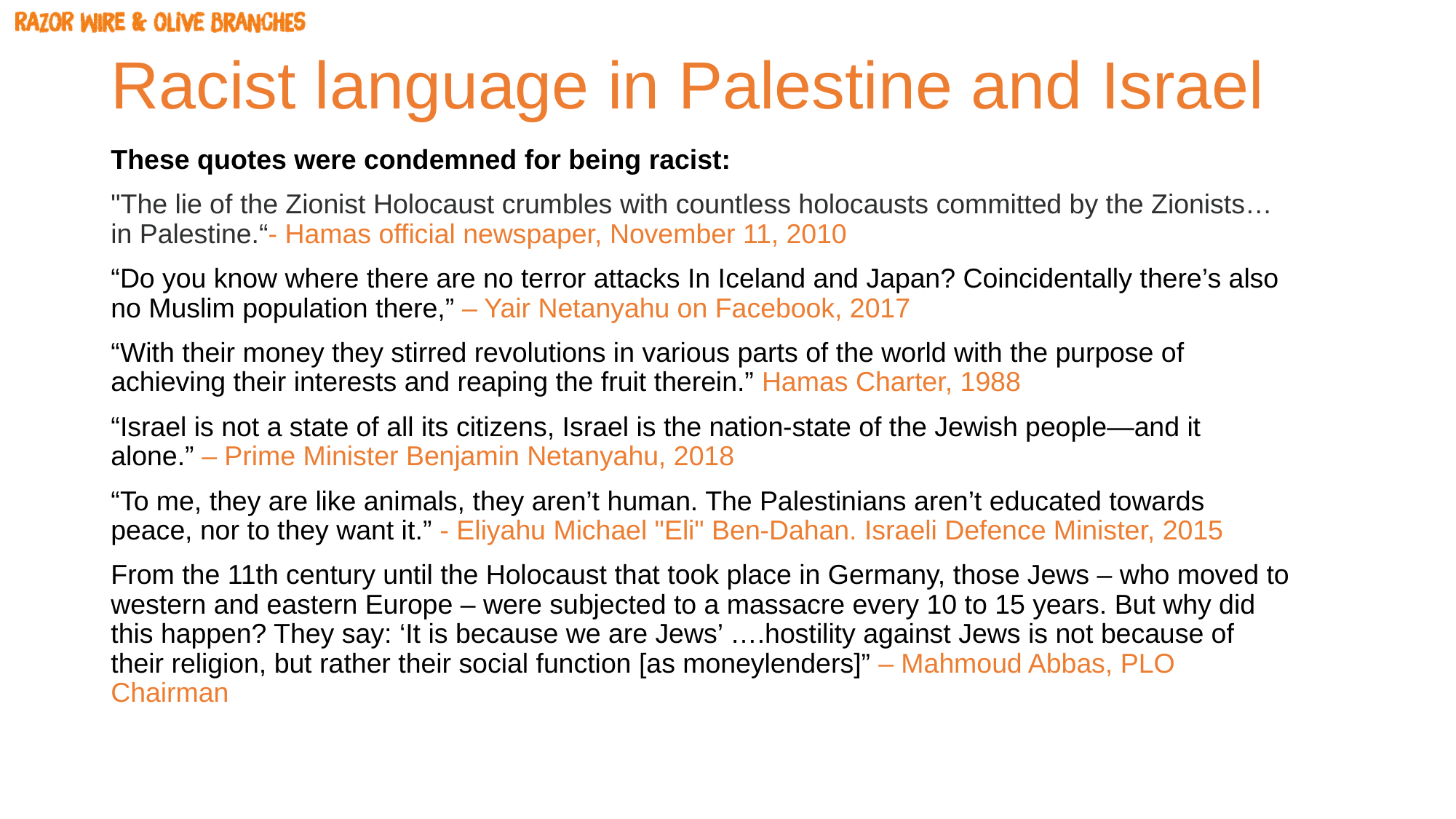

# Racist language in Palestine and Israel
These quotes were condemned for being racist:
"The lie of the Zionist Holocaust crumbles with countless holocausts committed by the Zionists…in Palestine.“- Hamas official newspaper, November 11, 2010
“Do you know where there are no terror attacks In Iceland and Japan? Coincidentally there’s also no Muslim population there,” – Yair Netanyahu on Facebook, 2017
“With their money they stirred revolutions in various parts of the world with the purpose of achieving their interests and reaping the fruit therein.” Hamas Charter, 1988
“Israel is not a state of all its citizens, Israel is the nation-state of the Jewish people—and it alone.” – Prime Minister Benjamin Netanyahu, 2018
“To me, they are like animals, they aren’t human. The Palestinians aren’t educated towards peace, nor to they want it.” - Eliyahu Michael "Eli" Ben-Dahan. Israeli Defence Minister, 2015
From the 11th century until the Holocaust that took place in Germany, those Jews – who moved to western and eastern Europe – were subjected to a massacre every 10 to 15 years. But why did this happen? They say: ‘It is because we are Jews’ ….hostility against Jews is not because of their religion, but rather their social function [as moneylenders]” – Mahmoud Abbas, PLO Chairman